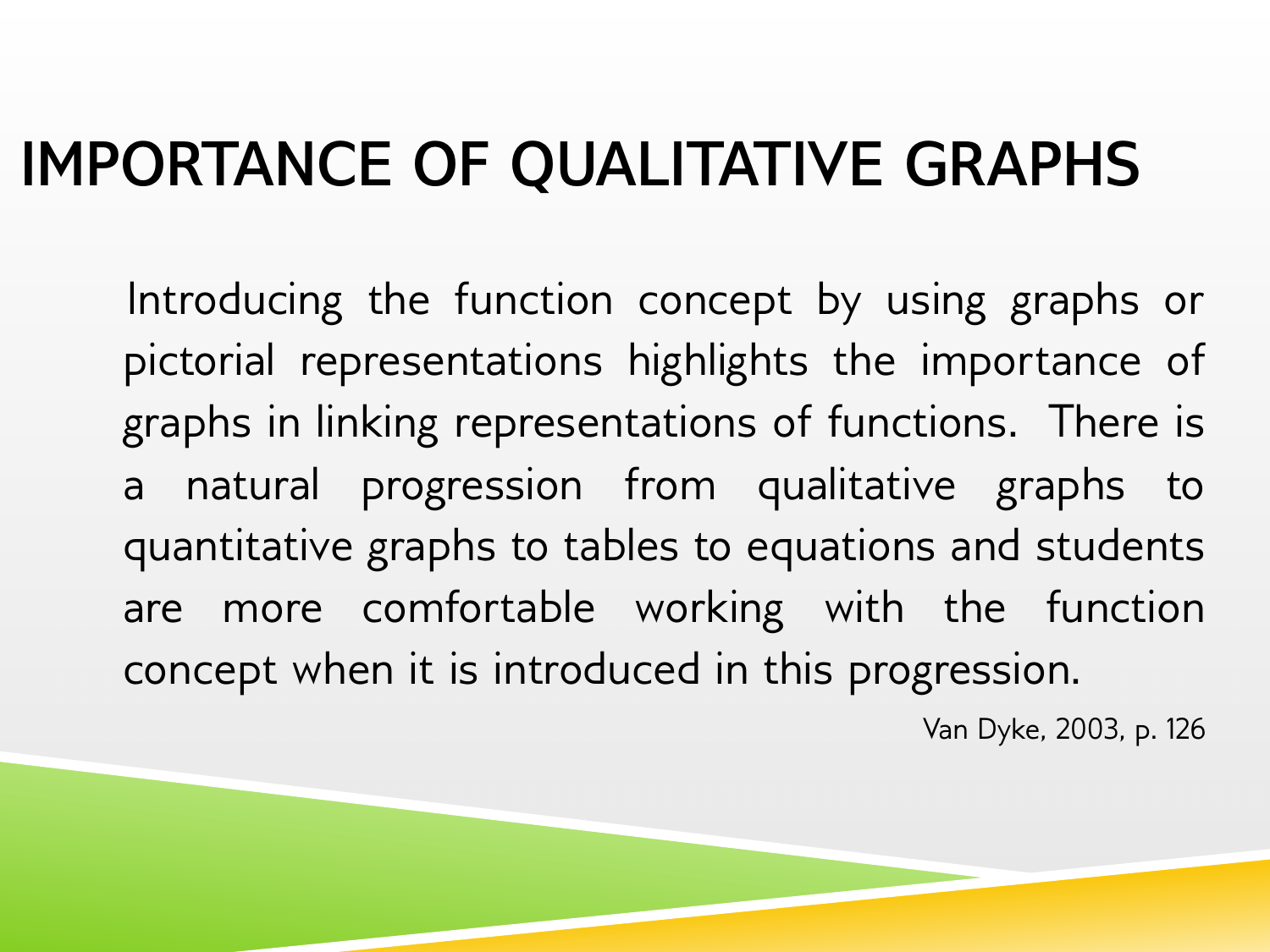

# Importance of Qualitative Graphs

  Introducing the function concept by using graphs or pictorial representations highlights the importance of graphs in linking representations of functions.  There is a natural progression from qualitative graphs to quantitative graphs to tables to equations and students are more comfortable working with the function concept when it is introduced in this progression.
Van Dyke, 2003, p. 126